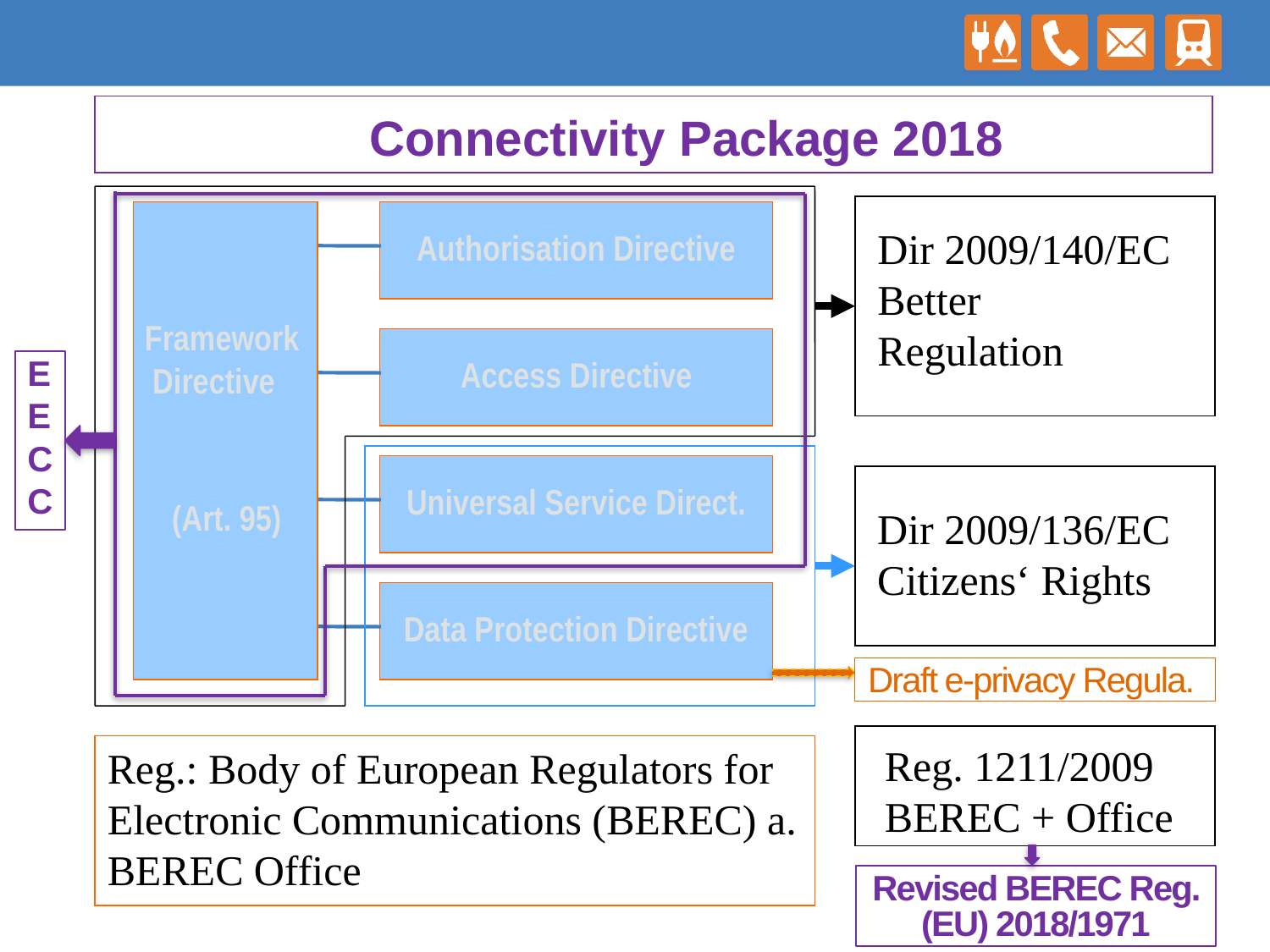

Connectivity Package 2018

Dir 2009/140/EC Better Regulation
Authorisation Directive

Framework
 Directive

E
E
C
C
Access Directive

Universal Service Direct.
(Art. 95)
Dir 2009/136/EC Citizens‘ Rights

Data Protection Directive

Draft e-privacy Regula.

Reg. 1211/2009 BEREC + Office
Reg.: Body of European Regulators for Electronic Communications (BEREC) a. BEREC Office

Revised BEREC Reg. (EU) 2018/1971